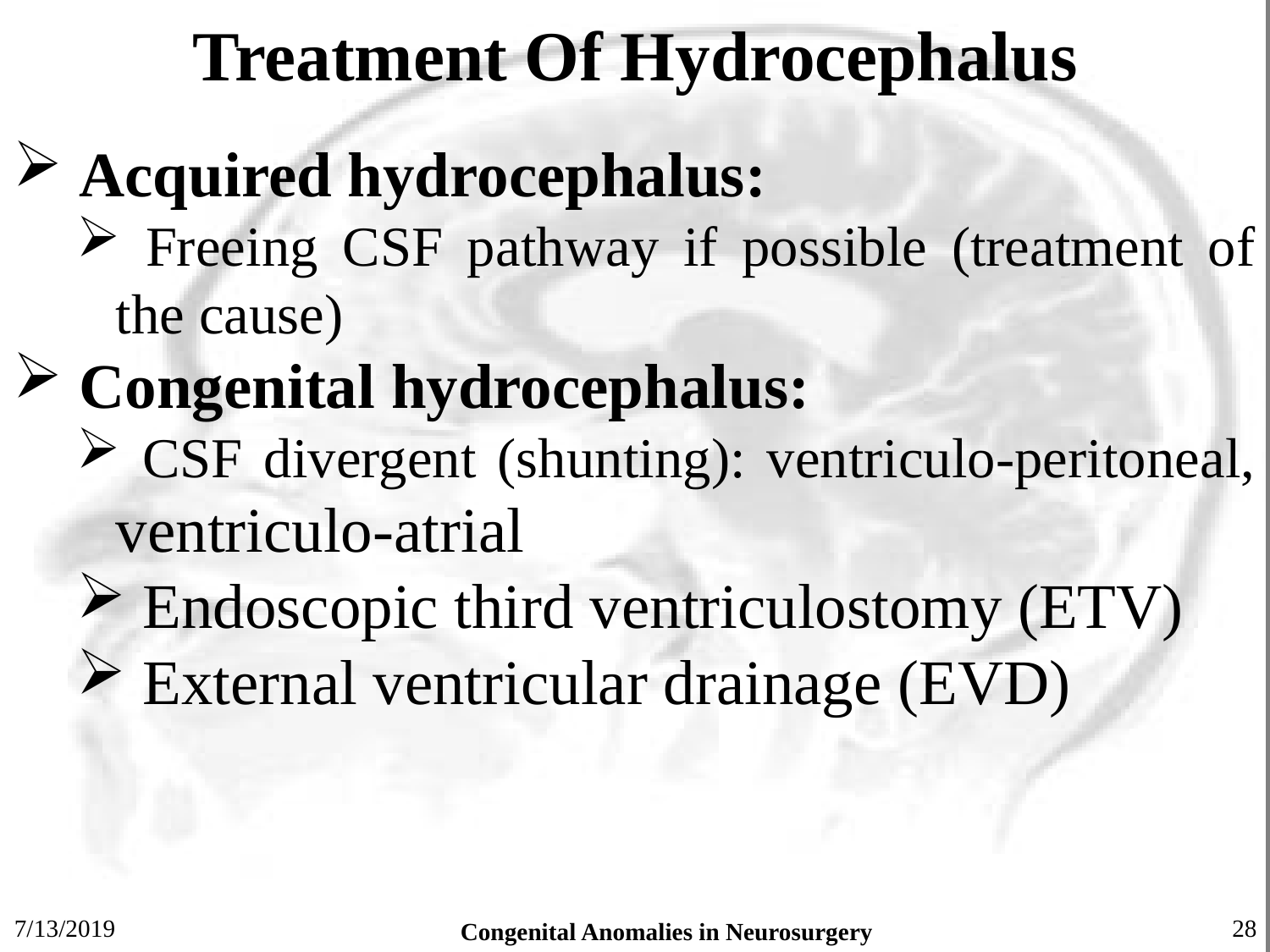

# Treatment Of Hydrocephalus
 Acquired hydrocephalus:
 Freeing CSF pathway if possible (treatment of the cause)
 Congenital hydrocephalus:
 CSF divergent (shunting): ventriculo-peritoneal, ventriculo-atrial
 Endoscopic third ventriculostomy (ETV)
 External ventricular drainage (EVD)
7/13/2019
Congenital Anomalies in Neurosurgery
28